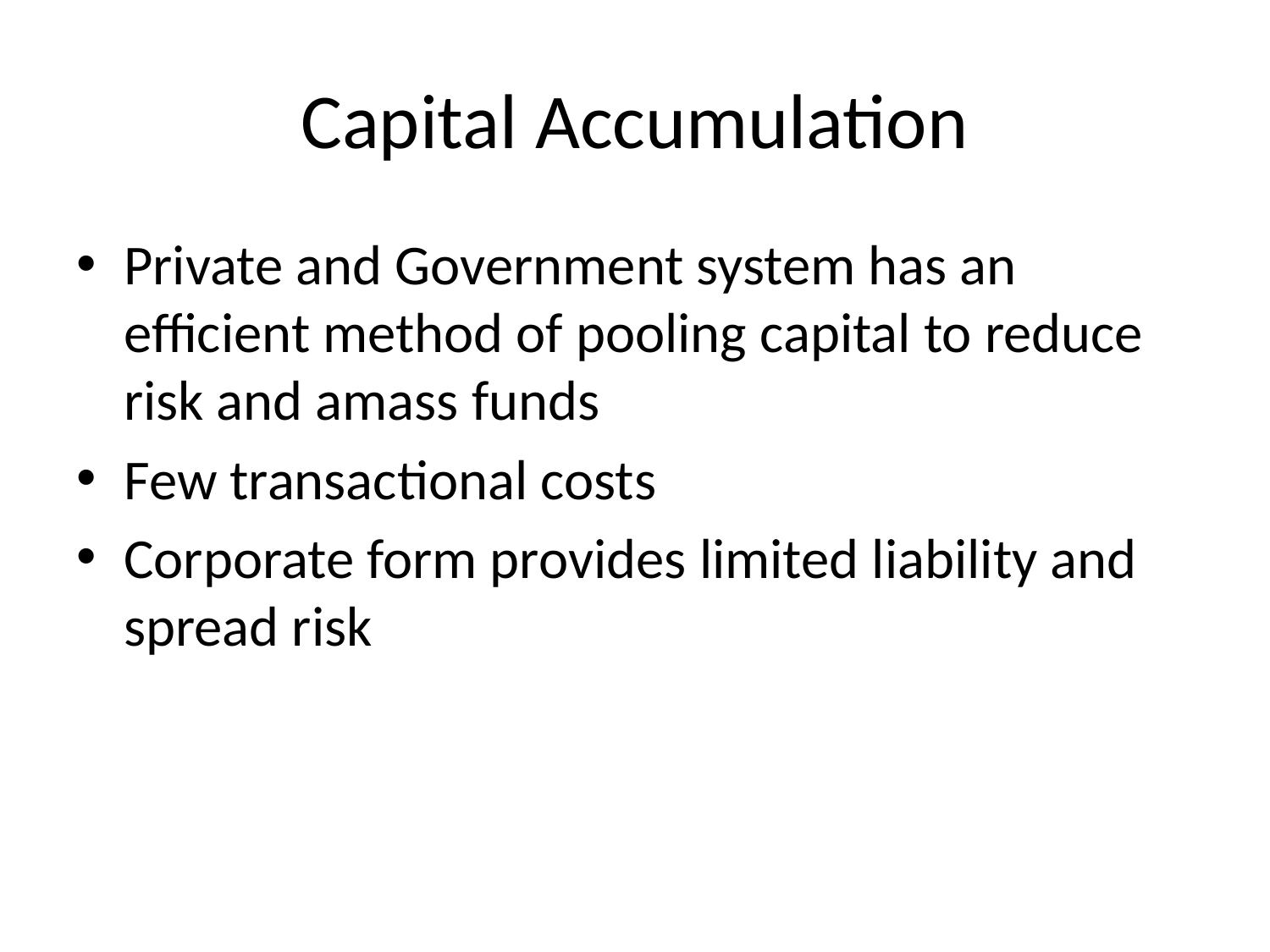

# Capital Accumulation
Private and Government system has an efficient method of pooling capital to reduce risk and amass funds
Few transactional costs
Corporate form provides limited liability and spread risk